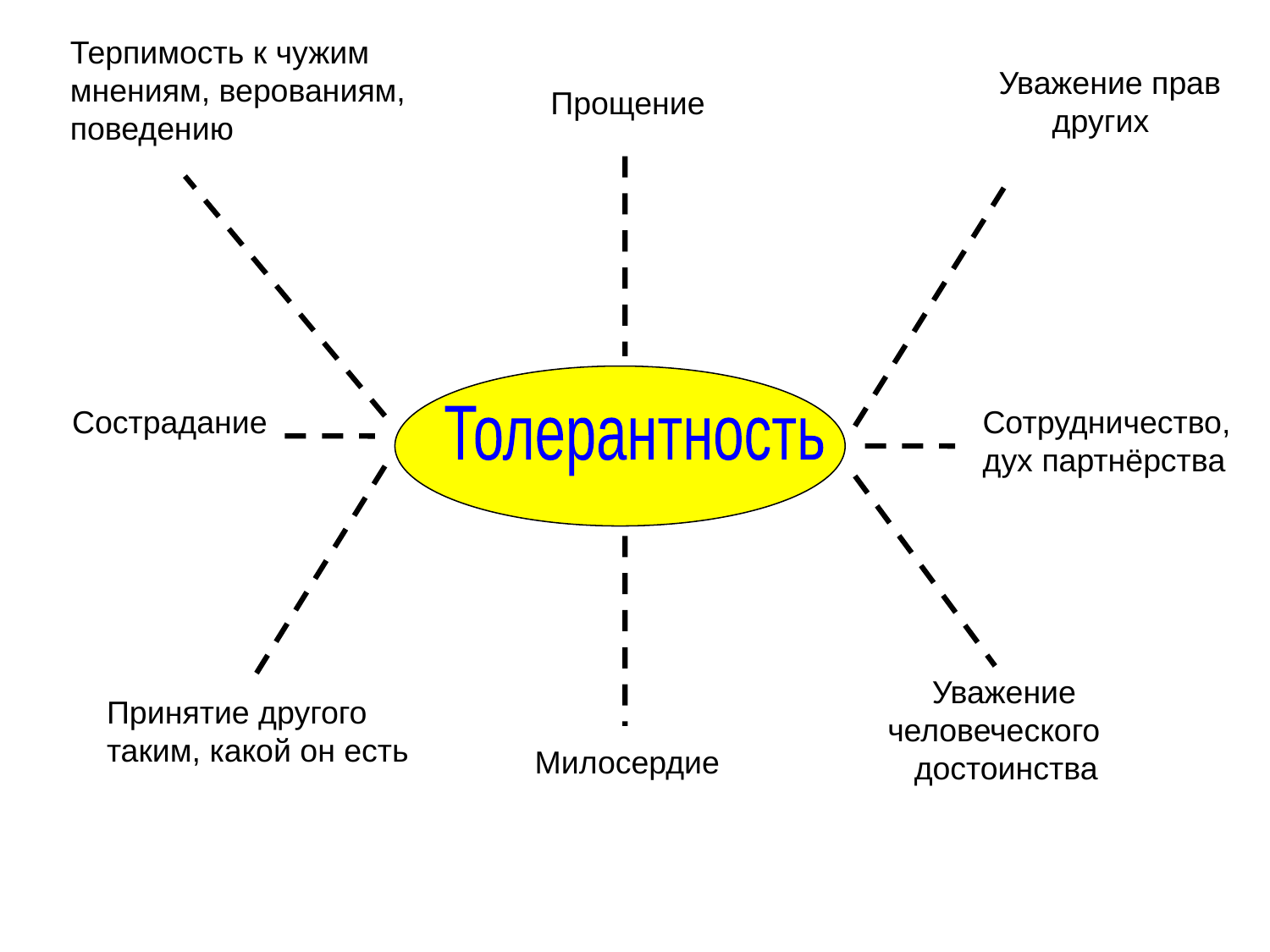

Терпимость к чужим
мнениям, верованиям,
поведению
Уважение прав
      других
Прощение

Сострадание
Сотрудничество,
дух партнёрства
Толерантность

     Уважение
человеческого
   достоинства

Принятие другого
таким, какой он есть
Милосердие